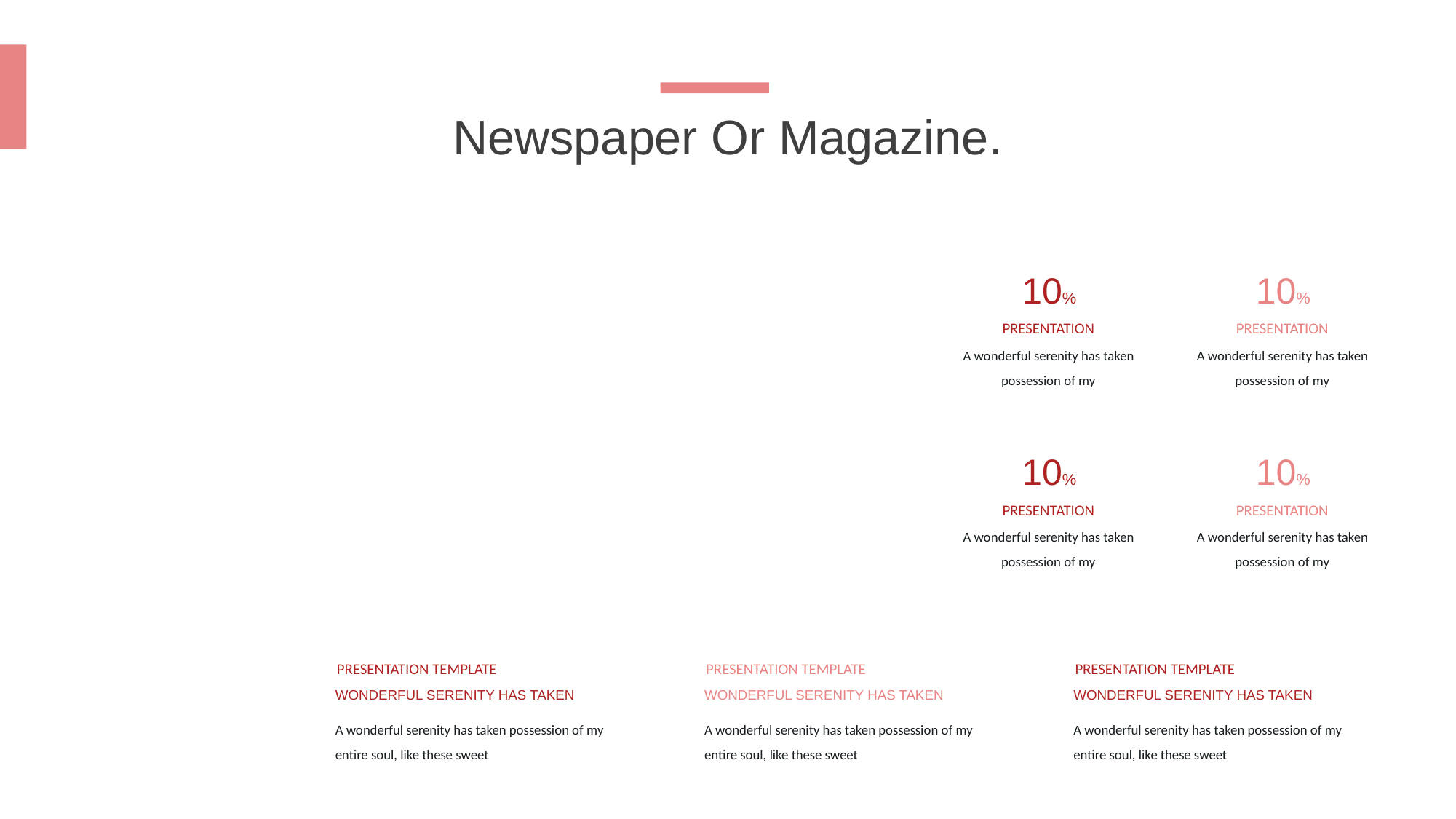

Newspaper Or Magazine.

10%
10%
PRESENTATION
PRESENTATION
A wonderful serenity has taken possession of my
A wonderful serenity has taken possession of my
10%
10%
PRESENTATION
PRESENTATION
A wonderful serenity has taken possession of my
A wonderful serenity has taken possession of my

PRESENTATION TEMPLATE
PRESENTATION TEMPLATE
PRESENTATION TEMPLATE
WONDERFUL SERENITY HAS TAKEN
WONDERFUL SERENITY HAS TAKEN
WONDERFUL SERENITY HAS TAKEN
A wonderful serenity has taken possession of my entire soul, like these sweet
A wonderful serenity has taken possession of my entire soul, like these sweet
A wonderful serenity has taken possession of my entire soul, like these sweet